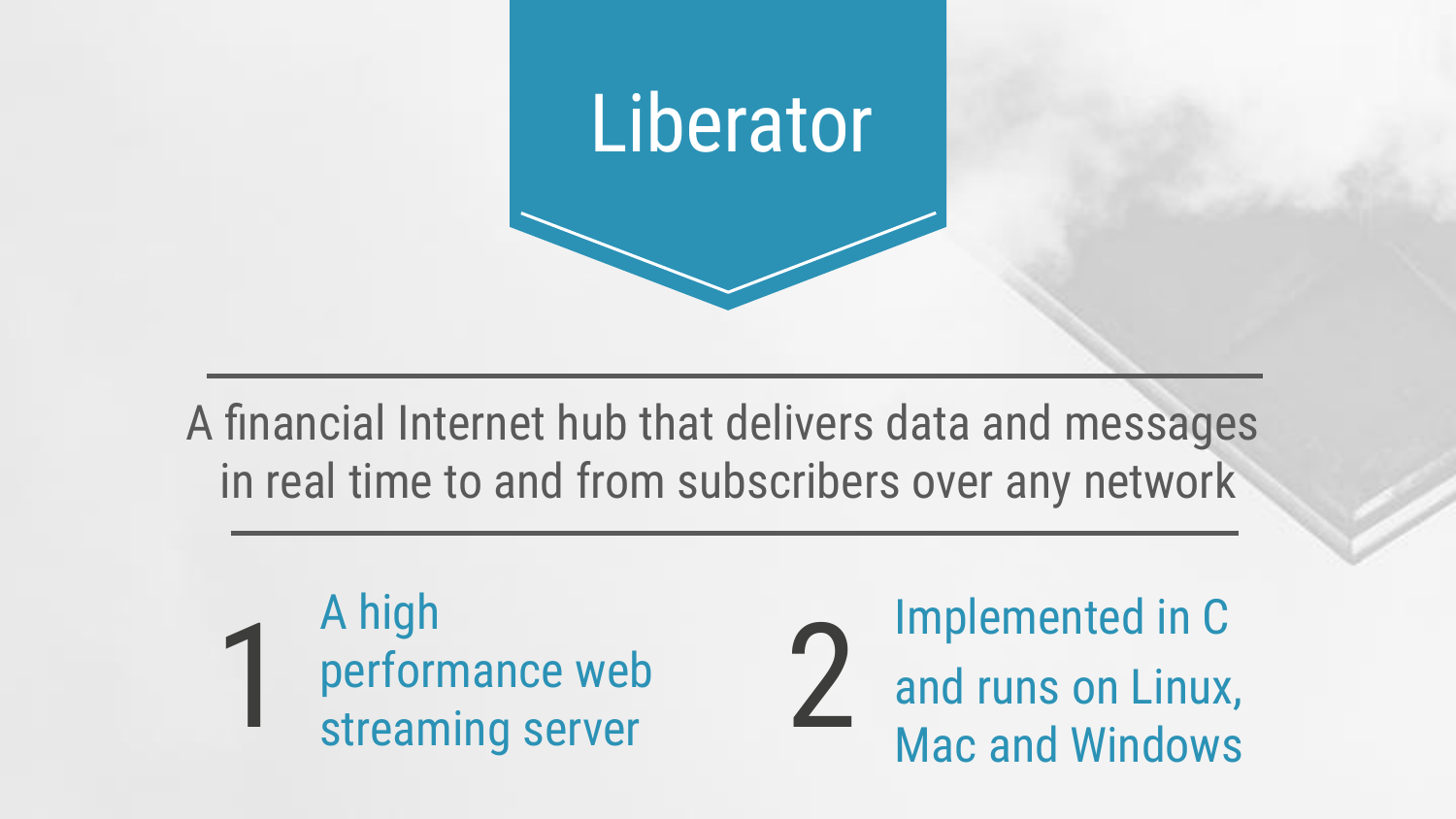

# Liberator

A financial Internet hub that delivers data and messages
in real time to and from subscribers over any network
1
2
Implemented in C
and runs on Linux, Mac and Windows
A high performance web streaming server